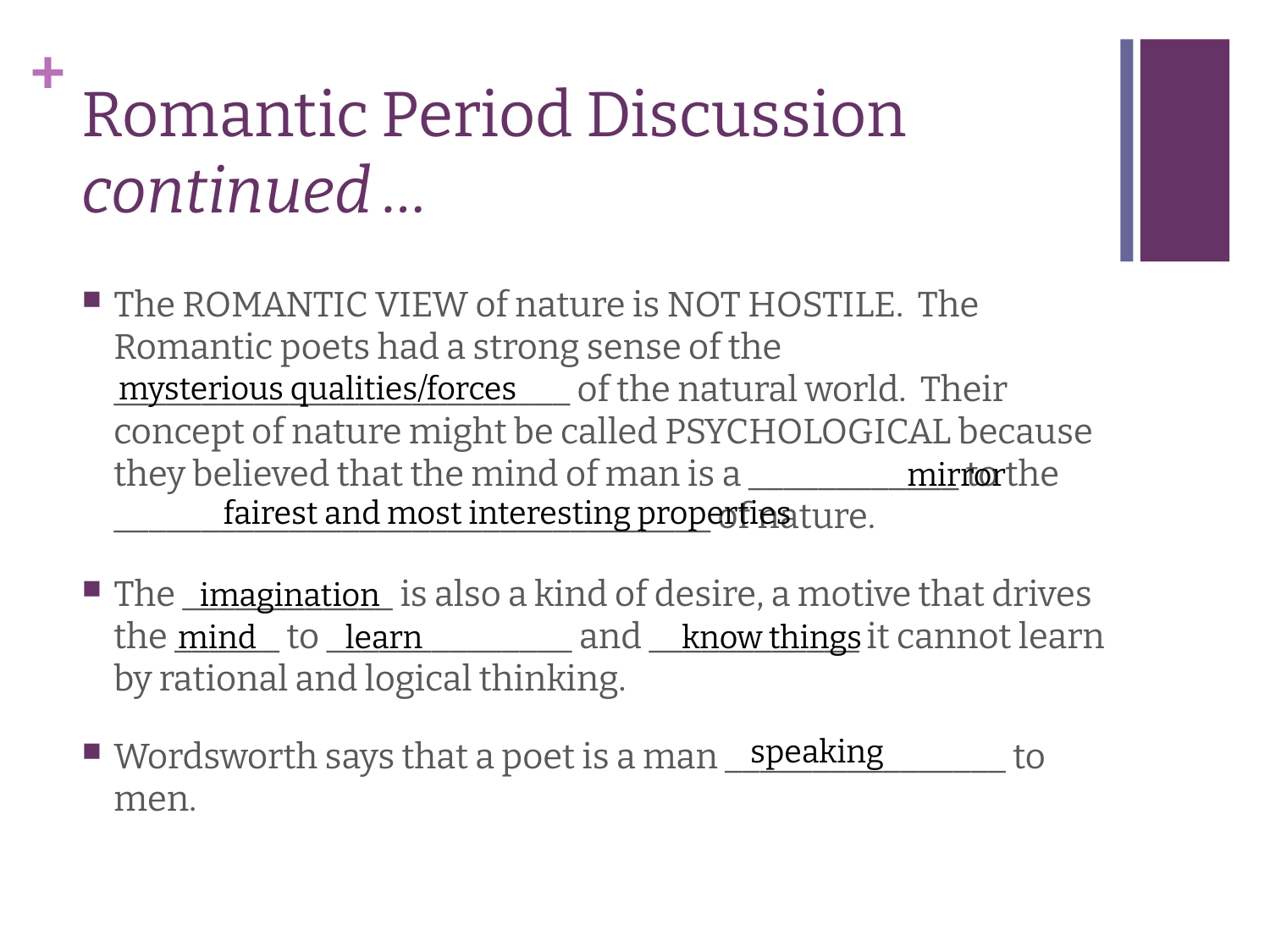

# Romantic Period Discussion continued …
The ROMANTIC VIEW of nature is NOT HOSTILE.  The Romantic poets had a strong sense of the __________________________ of the natural world.  Their concept of nature might be called PSYCHOLOGICAL because they believed that the mind of man is a ____________ to the __________________________________ of nature.
The ____________ is also a kind of desire, a motive that drives the ______ to ______________ and ____________ it cannot learn by rational and logical thinking.
Wordsworth says that a poet is a man ________________ to men.
mysterious qualities/forces
mirror
fairest and most interesting properties
imagination
mind
learn
know things
speaking